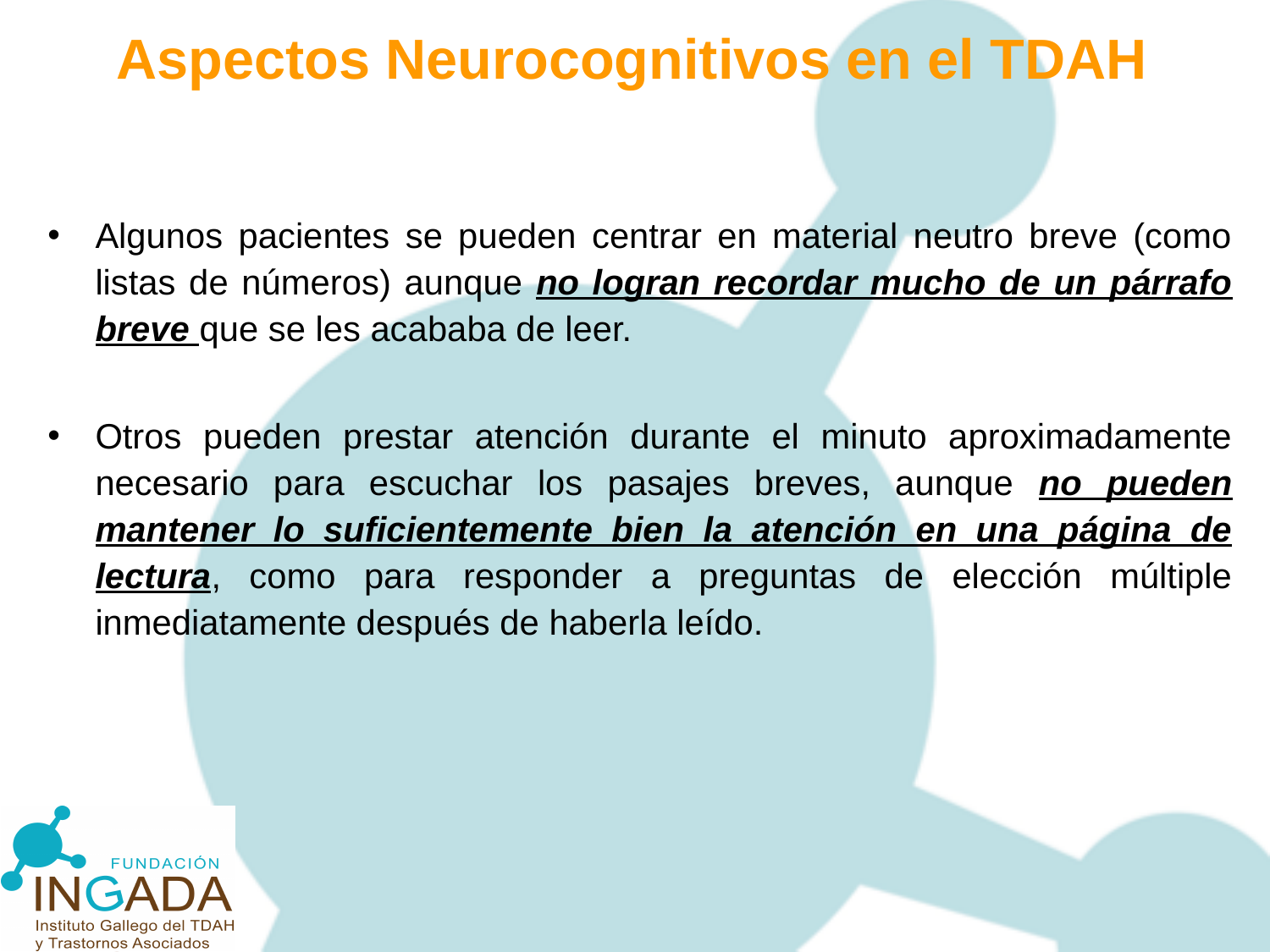

Aspectos Neurocognitivos en el TDAH

Algunos pacientes se pueden centrar en material neutro breve (como listas de números) aunque no logran recordar mucho de un párrafo breve que se les acababa de leer.

Otros pueden prestar atención durante el minuto aproximadamente necesario para escuchar los pasajes breves, aunque no pueden mantener lo suficientemente bien la atención en una página de lectura, como para responder a preguntas de elección múltiple inmediatamente después de haberla leído.